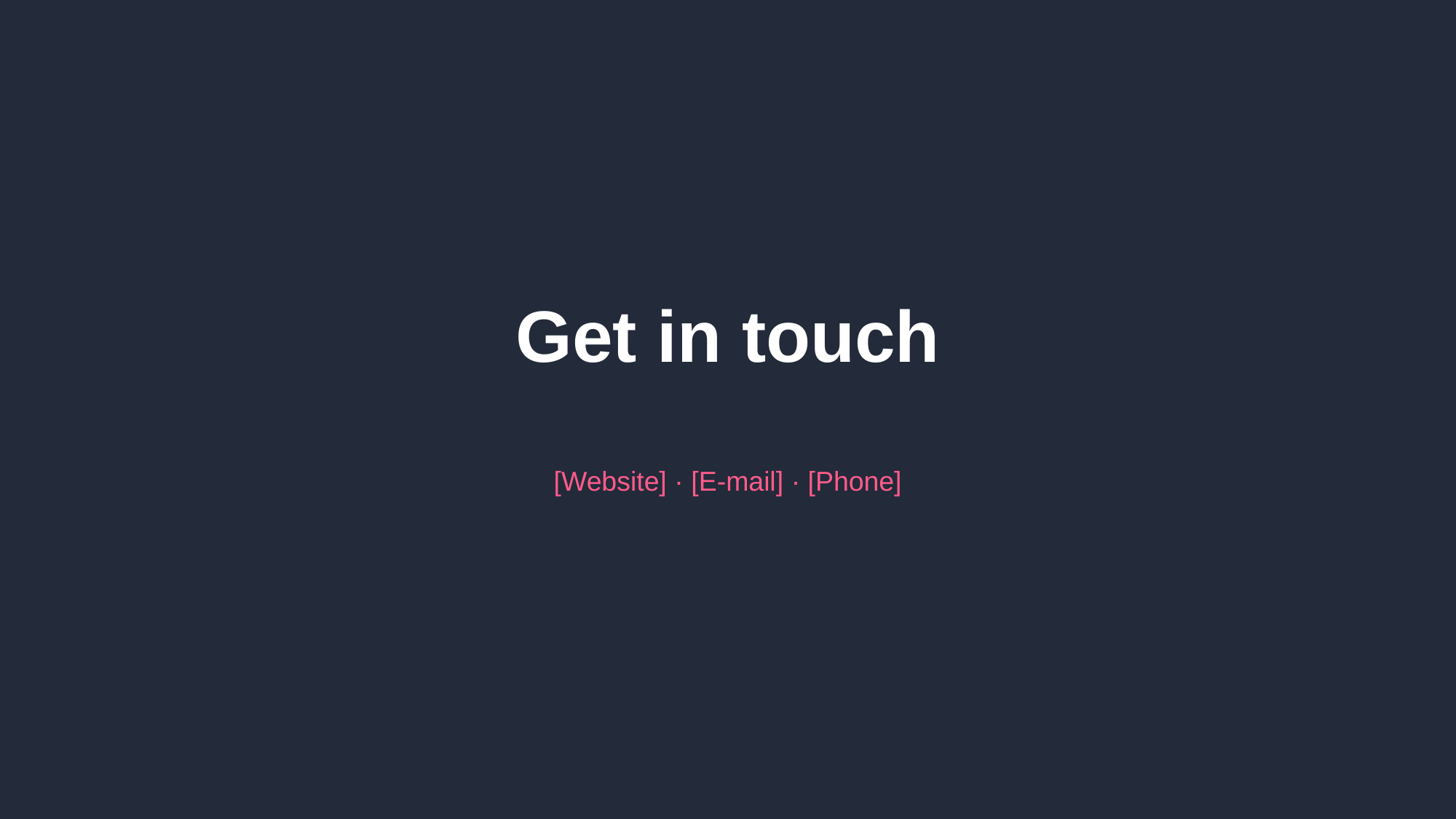

Get in touch
[Website] · [E-mail] · [Phone]